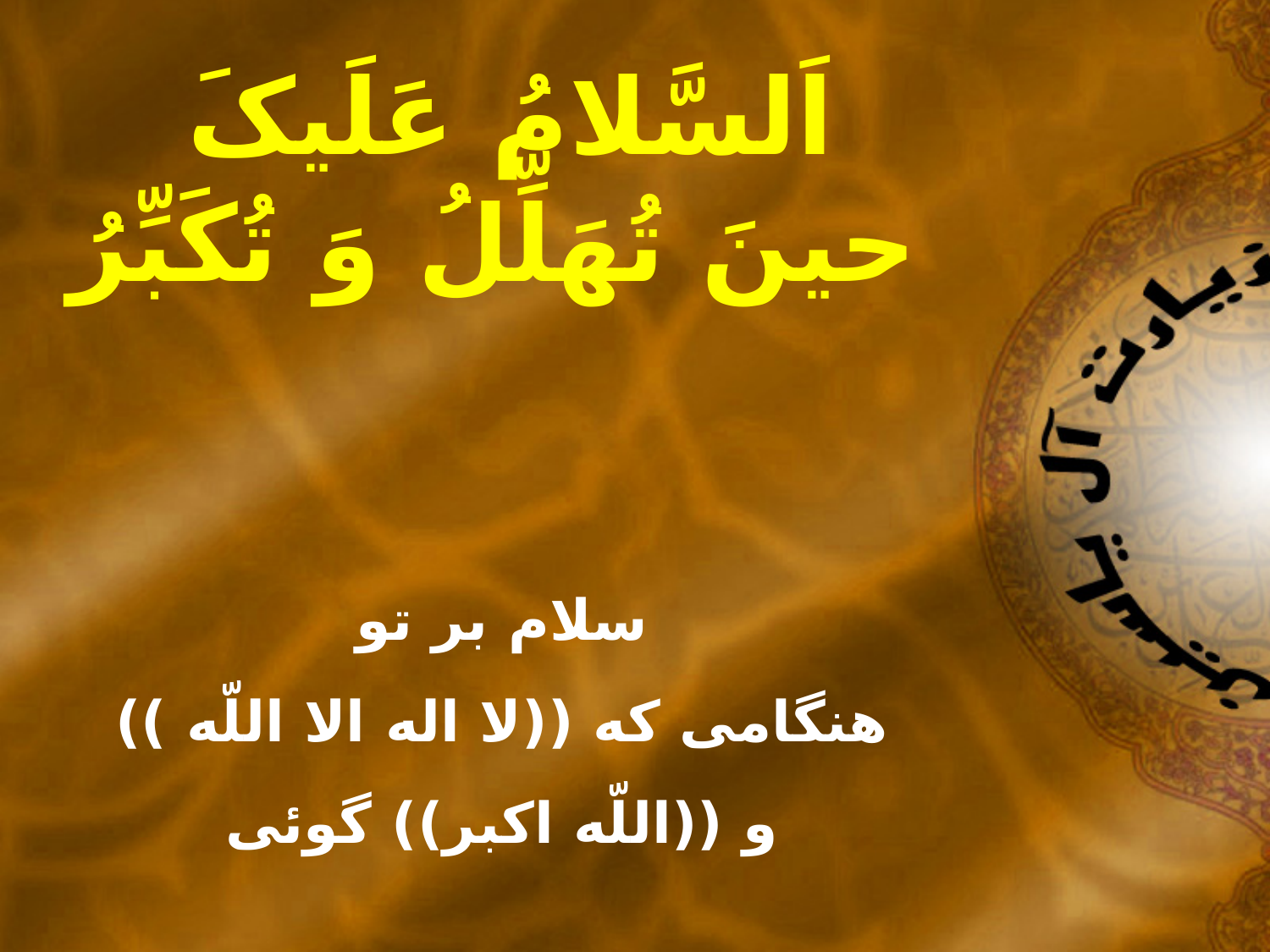

اَلسَّلامُ عَلَيکَ
حينَ تُهَلِّلُ وَ تُکَبِّرُ
سلام بر تو
هنگامى که ((لا اله الا اللّه ))
و ((اللّه اکبر)) گوئى